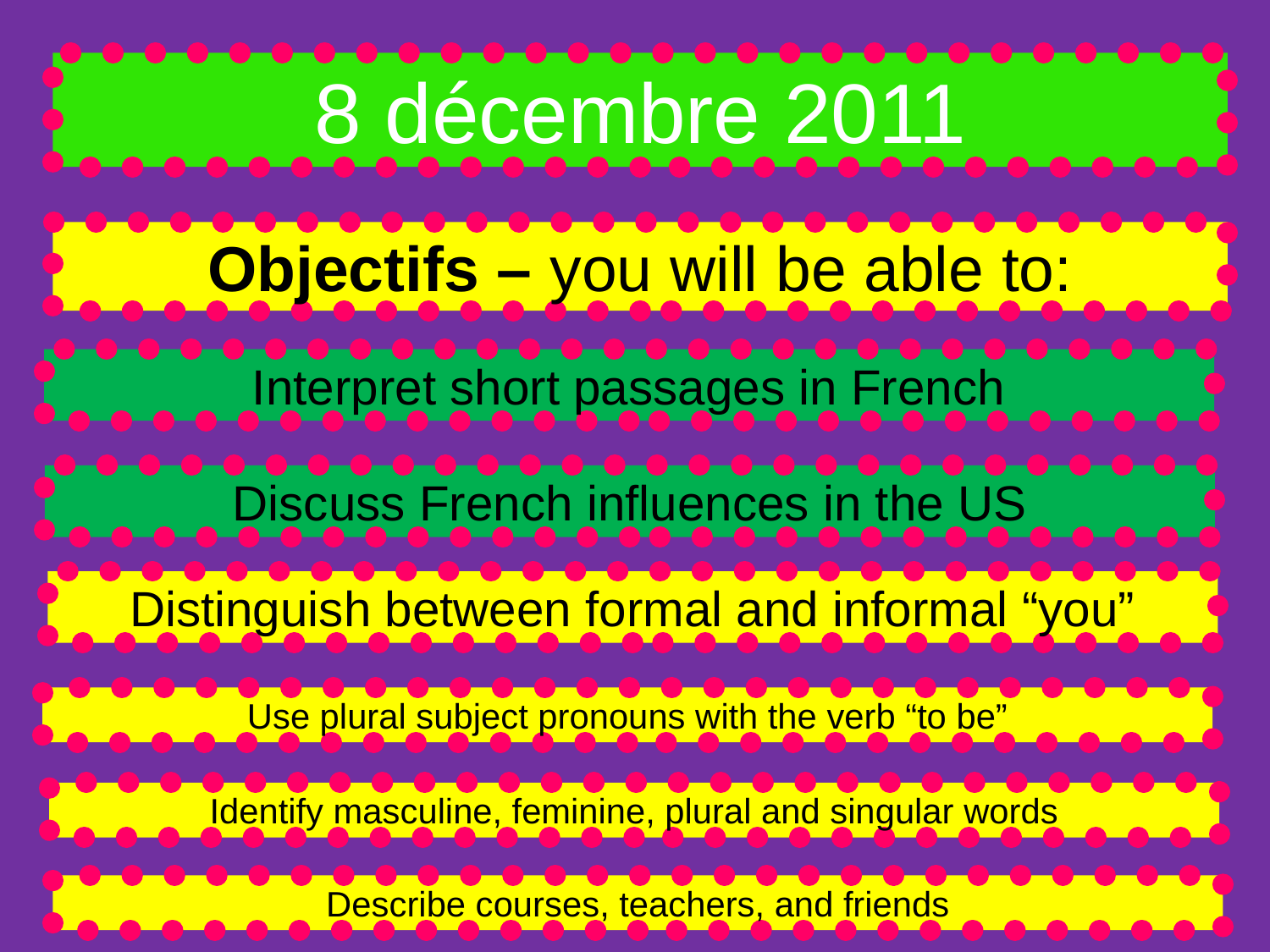

8 décembre 2011
Objectifs – you will be able to:
Interpret short passages in French
Discuss French influences in the US
Distinguish between formal and informal “you”
Use plural subject pronouns with the verb “to be”
Identify masculine, feminine, plural and singular words
Describe courses, teachers, and friends